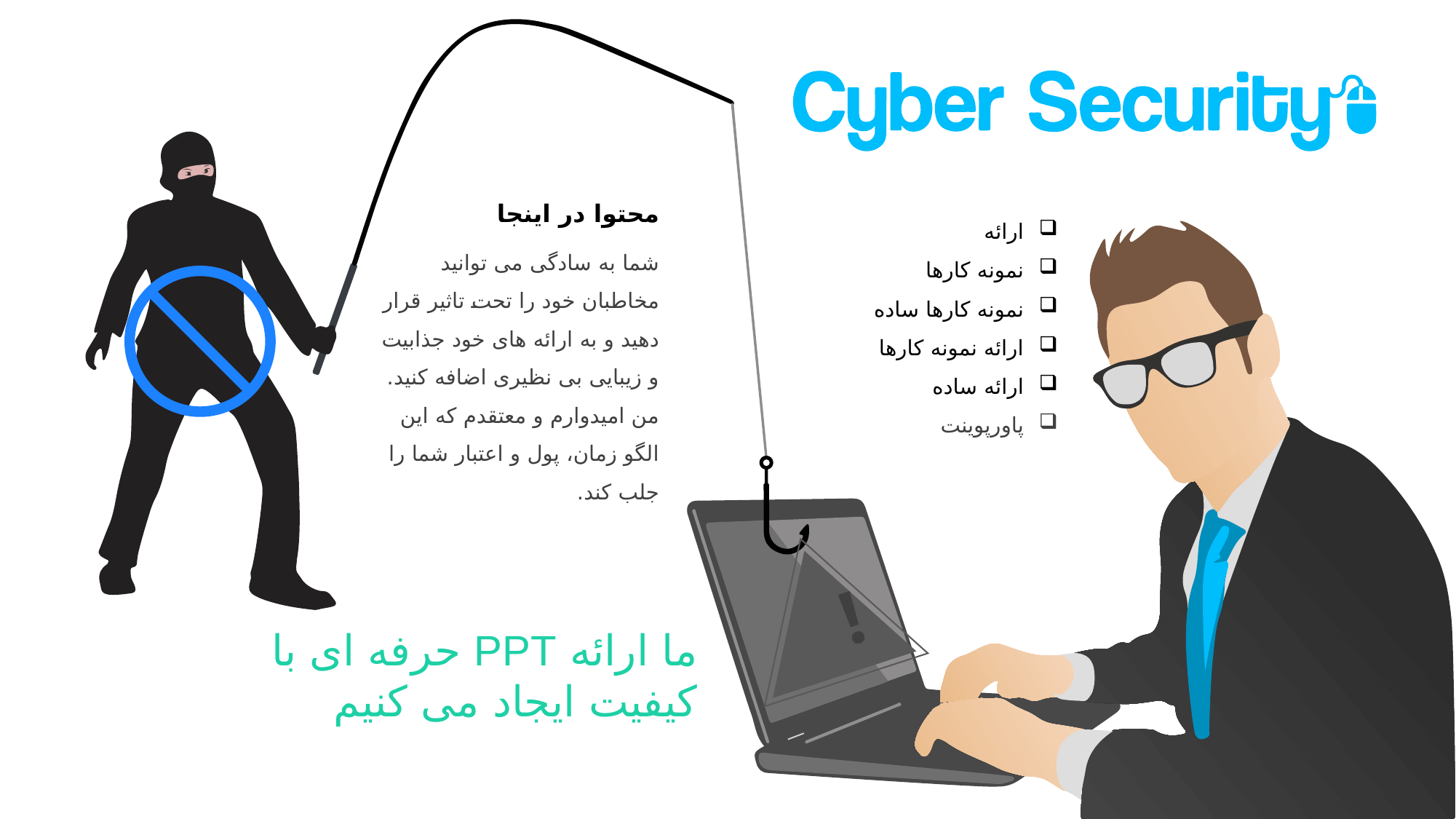

محتوا در اینجا
ارائه

شما به سادگی می توانید مخاطبان خود را تحت تاثیر قرار دهید و به ارائه های خود جذابیت و زیبایی بی نظیری اضافه کنید. من امیدوارم و معتقدم که این الگو زمان، پول و اعتبار شما را جلب کند.
نمونه کارها

نمونه کارها ساده
ارائه نمونه کارها
ارائه ساده
پاورپوینت

!
ما ارائه PPT حرفه ای با کیفیت ایجاد می کنیم